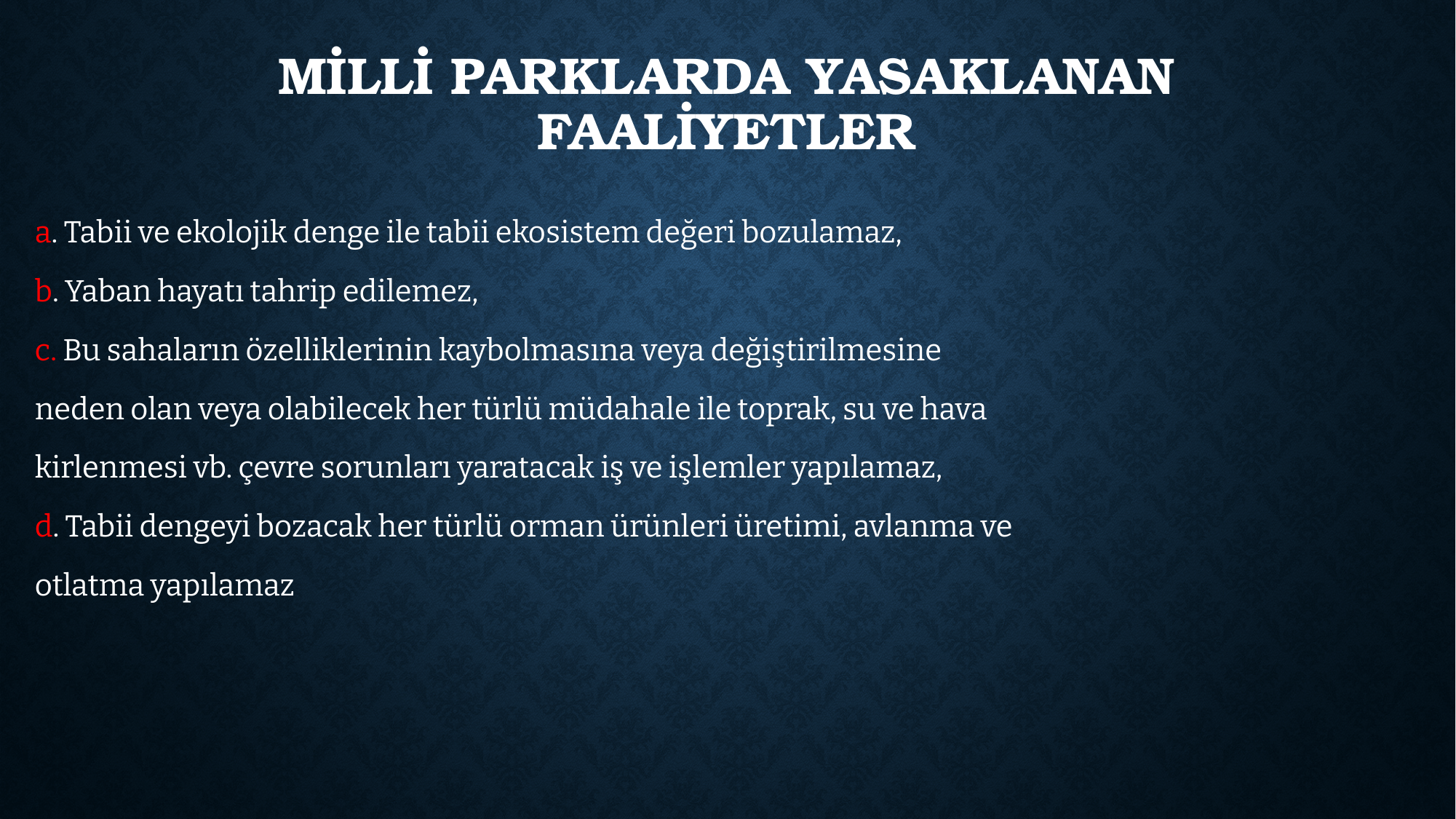

# Milli Parklarda Yasaklanan Faaliyetler
a. Tabii ve ekolojik denge ile tabii ekosistem değeri bozulamaz,
b. Yaban hayatı tahrip edilemez,
c. Bu sahaların özelliklerinin kaybolmasına veya değiştirilmesine
neden olan veya olabilecek her türlü müdahale ile toprak, su ve hava
kirlenmesi vb. çevre sorunları yaratacak iş ve işlemler yapılamaz,
d. Tabii dengeyi bozacak her türlü orman ürünleri üretimi, avlanma ve
otlatma yapılamaz